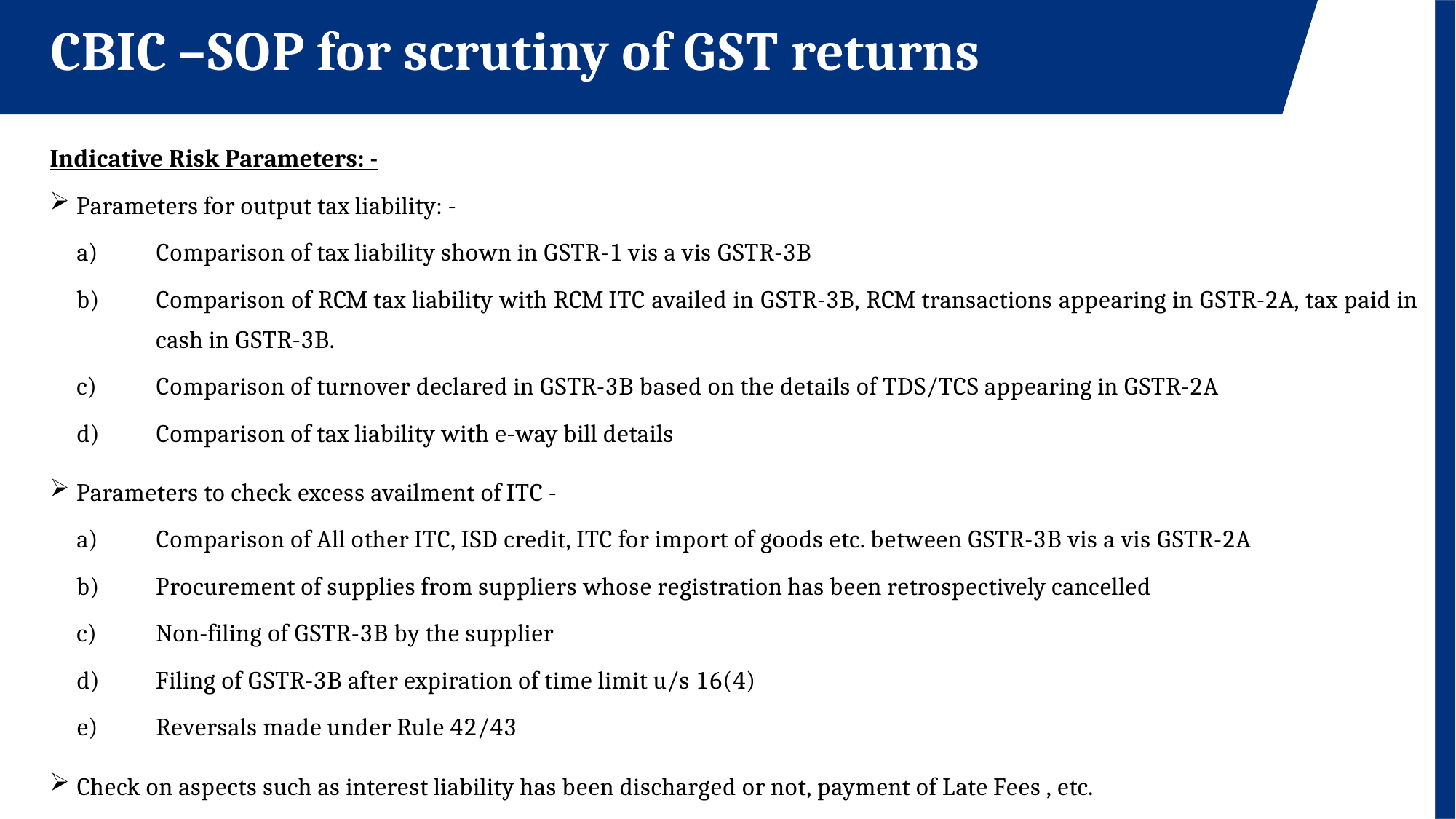

CBIC –SOP for scrutiny of GST returns
Indicative Risk Parameters: -
Parameters for output tax liability: -
Comparison of tax liability shown in GSTR-1 vis a vis GSTR-3B
Comparison of RCM tax liability with RCM ITC availed in GSTR-3B, RCM transactions appearing in GSTR-2A, tax paid in cash in GSTR-3B.
Comparison of turnover declared in GSTR-3B based on the details of TDS/TCS appearing in GSTR-2A
Comparison of tax liability with e-way bill details

Parameters to check excess availment of ITC -
Comparison of All other ITC, ISD credit, ITC for import of goods etc. between GSTR-3B vis a vis GSTR-2A
Procurement of supplies from suppliers whose registration has been retrospectively cancelled
Non-filing of GSTR-3B by the supplier
Filing of GSTR-3B after expiration of time limit u/s 16(4)
Reversals made under Rule 42/43

Check on aspects such as interest liability has been discharged or not, payment of Late Fees , etc.